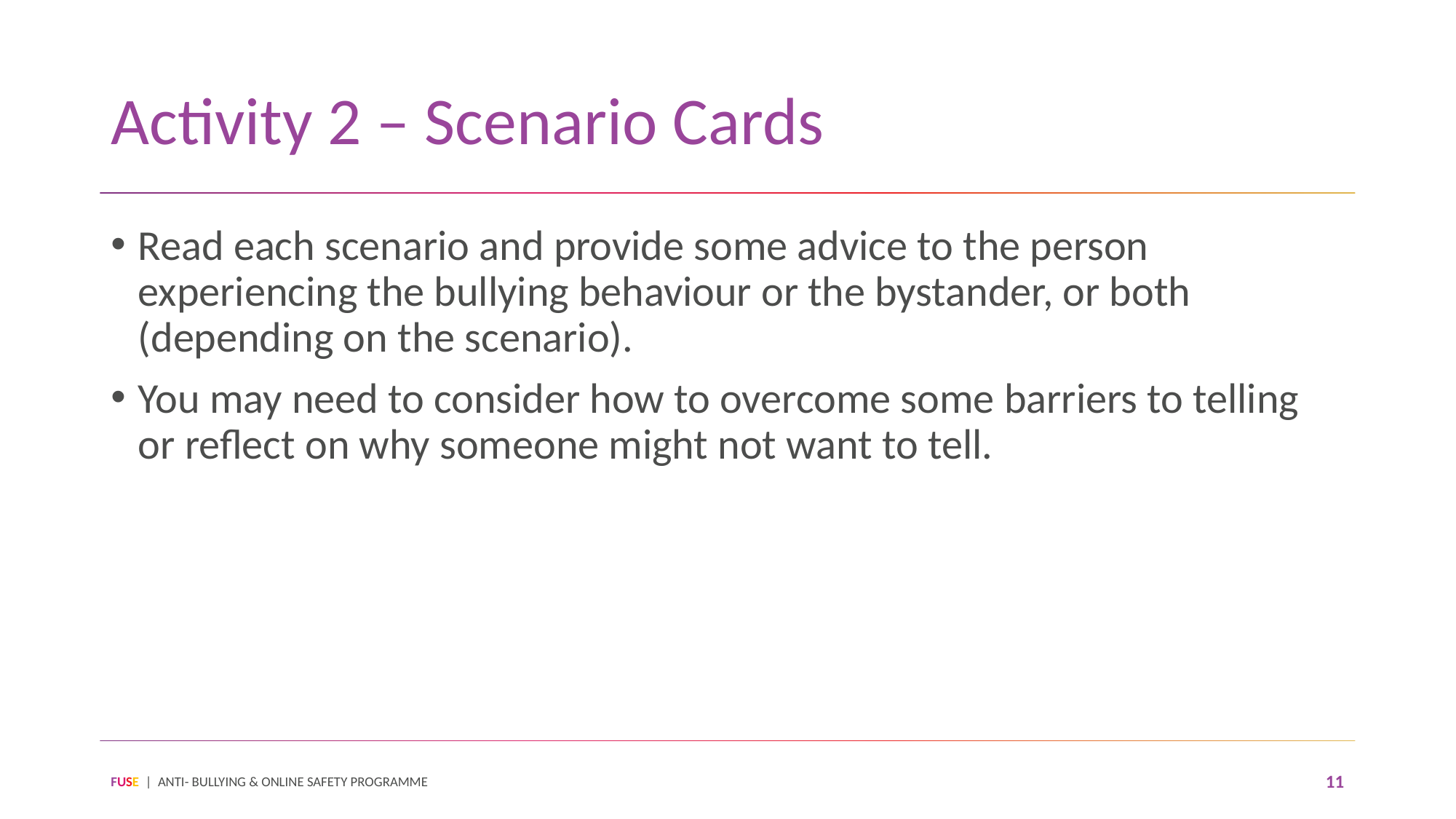

# Activity 2 – Scenario Cards
Read each scenario and provide some advice to the person experiencing the bullying behaviour or the bystander, or both (depending on the scenario).
You may need to consider how to overcome some barriers to telling or reflect on why someone might not want to tell.
FUSE  |  ANTI- BULLYING & ONLINE SAFETY PROGRAMME
11